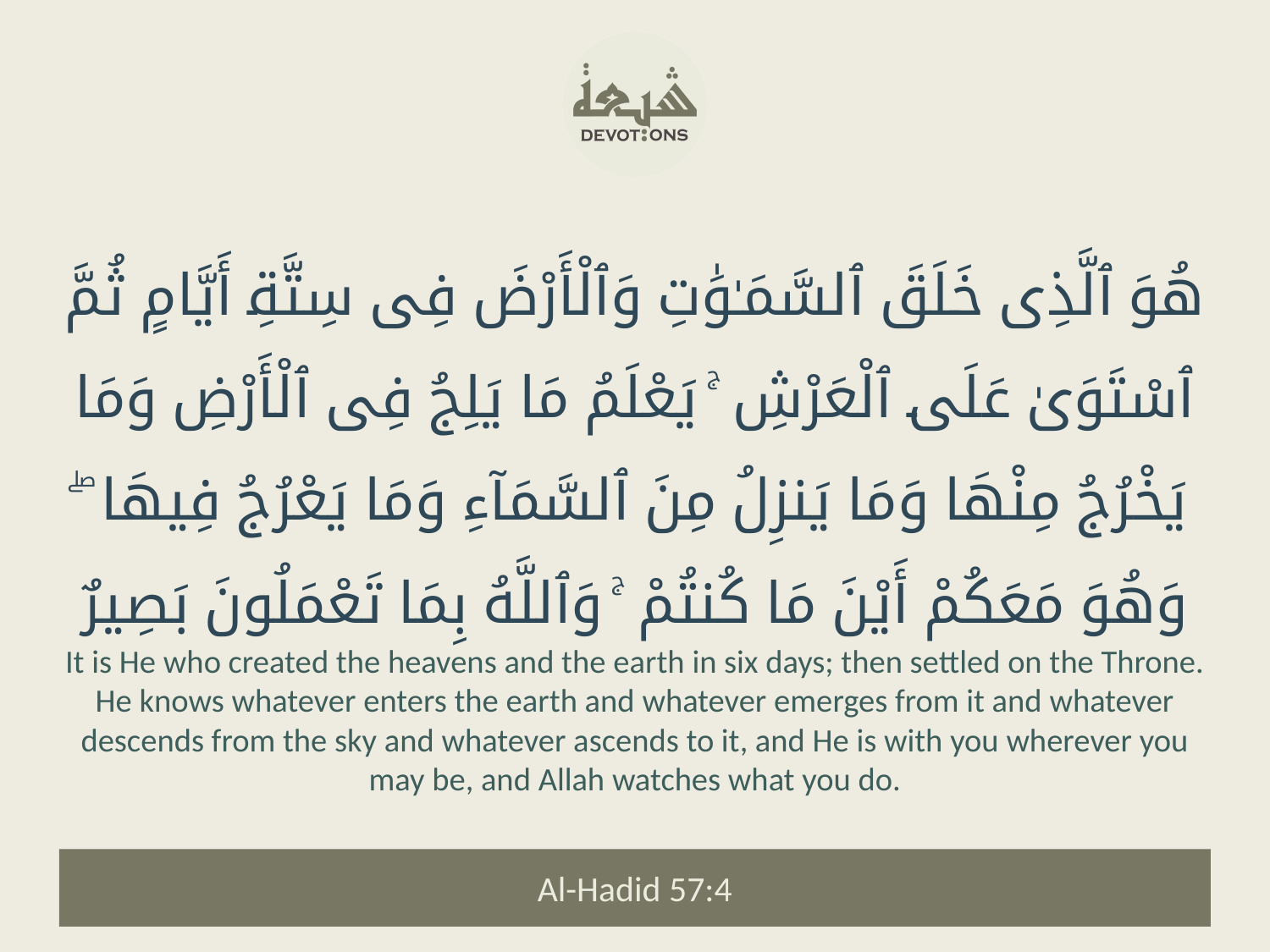

هُوَ ٱلَّذِى خَلَقَ ٱلسَّمَـٰوَٰتِ وَٱلْأَرْضَ فِى سِتَّةِ أَيَّامٍ ثُمَّ ٱسْتَوَىٰ عَلَى ٱلْعَرْشِ ۚ يَعْلَمُ مَا يَلِجُ فِى ٱلْأَرْضِ وَمَا يَخْرُجُ مِنْهَا وَمَا يَنزِلُ مِنَ ٱلسَّمَآءِ وَمَا يَعْرُجُ فِيهَا ۖ وَهُوَ مَعَكُمْ أَيْنَ مَا كُنتُمْ ۚ وَٱللَّهُ بِمَا تَعْمَلُونَ بَصِيرٌ
It is He who created the heavens and the earth in six days; then settled on the Throne. He knows whatever enters the earth and whatever emerges from it and whatever descends from the sky and whatever ascends to it, and He is with you wherever you may be, and Allah watches what you do.
Al-Hadid 57:4